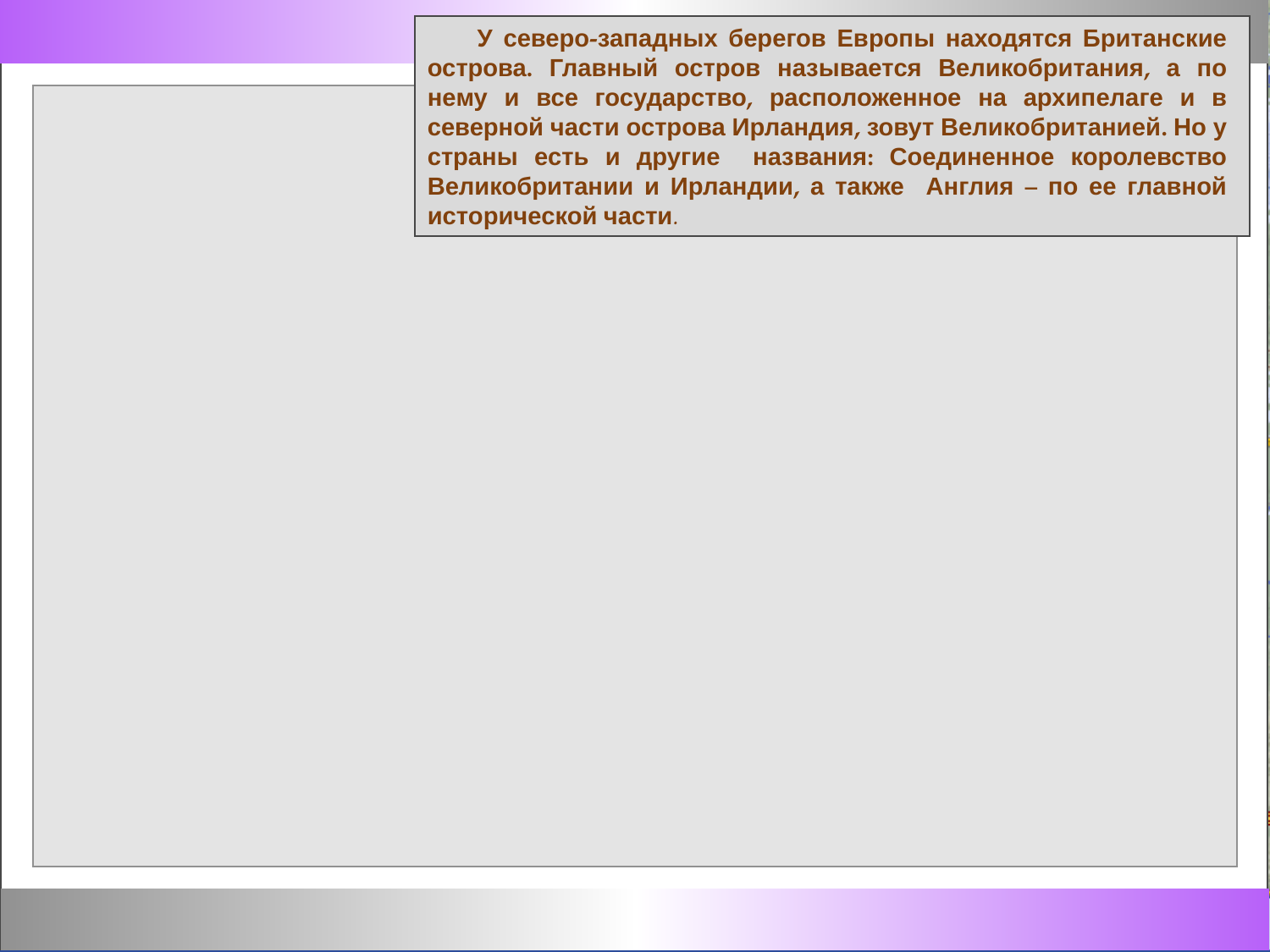

У северо-западных берегов Европы находятся Британские острова. Главный остров называется Великобритания, а по нему и все государство, расположенное на архипелаге и в северной части острова Ирландия, зовут Великобританией. Но у страны есть и другие  названия: Соединенное королевство Великобритании и Ирландии, а также  Англия – по ее главной исторической части.